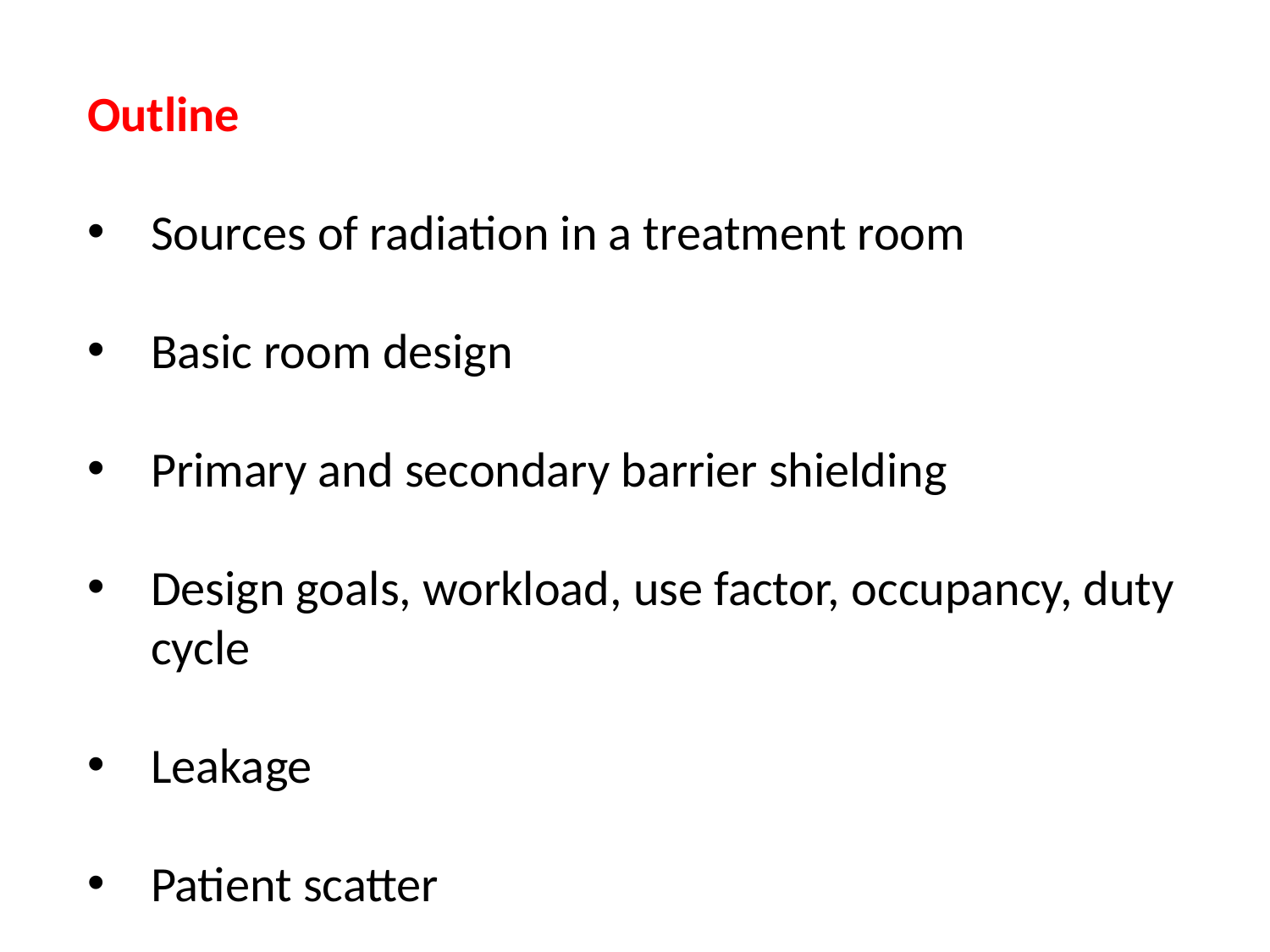

Outline

Sources of radiation in a treatment room

Basic room design

Primary and secondary barrier shielding

Design goals, workload, use factor, occupancy, duty cycle

Leakage

Patient scatter